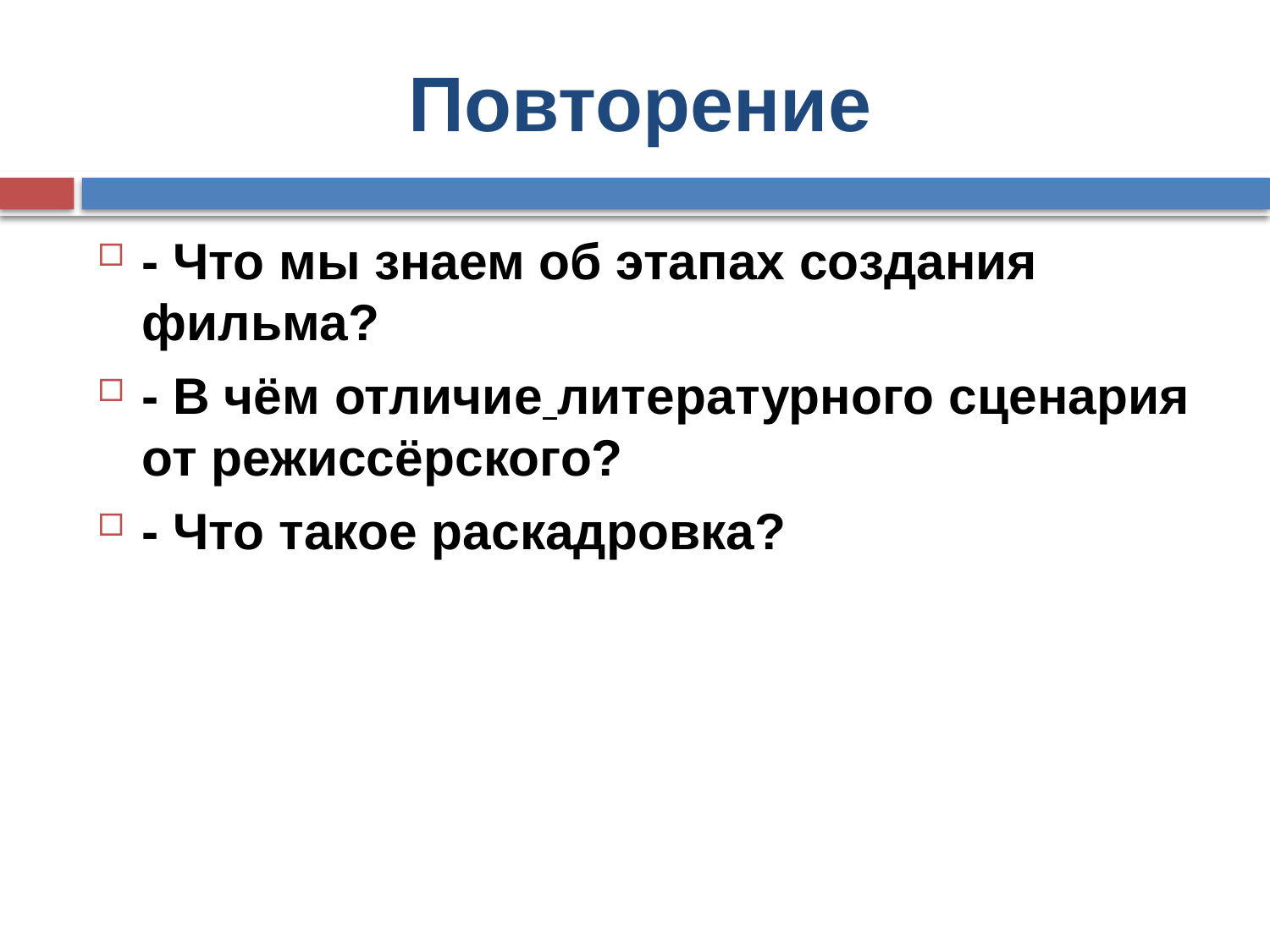

# Повторение
- Что мы знаем об этапах создания фильма?
- В чём отличие литературного сценария от режиссёрского?
- Что такое раскадровка?